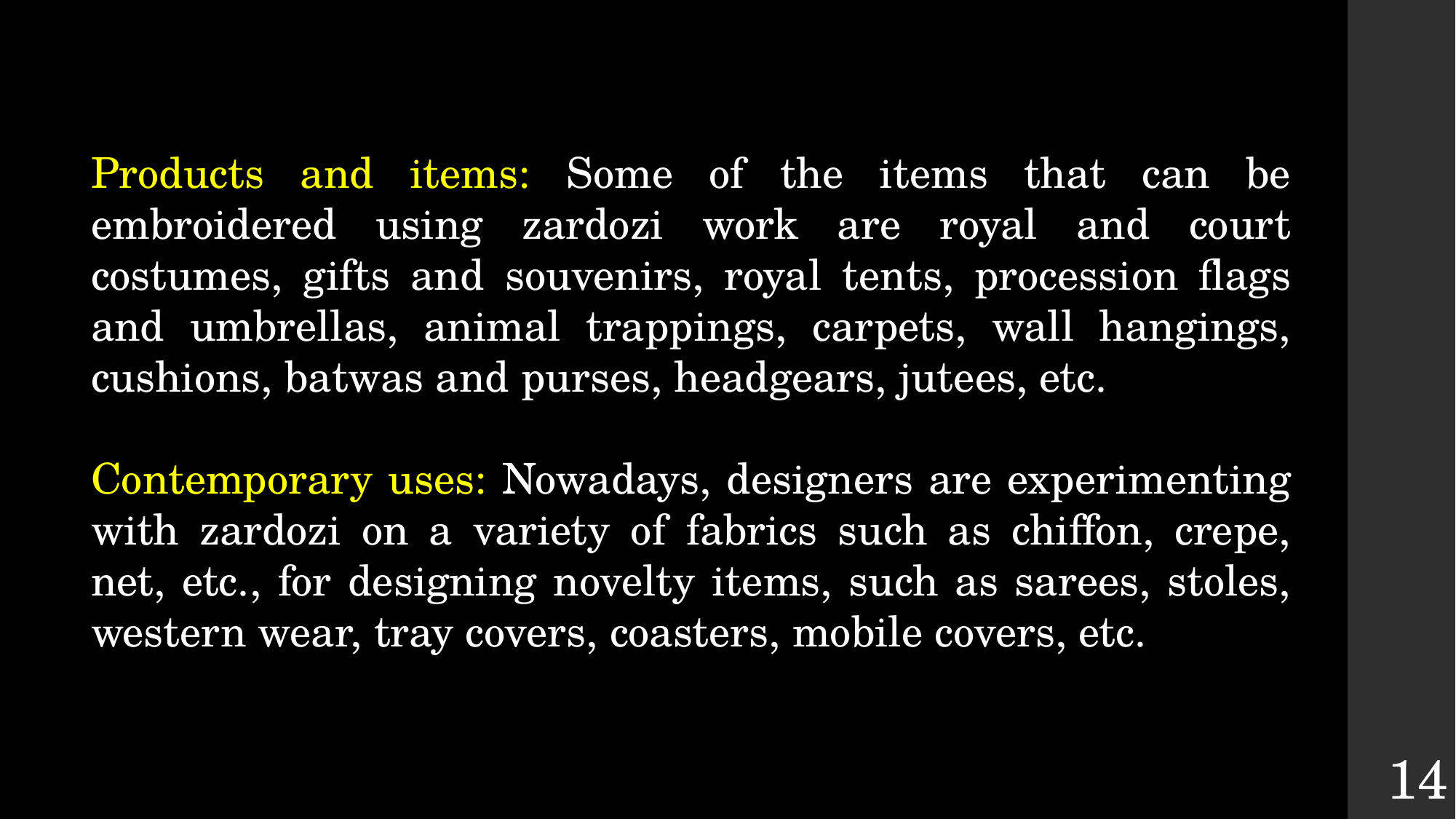

Products and items: Some of the items that can be embroidered using zardozi work are royal and court costumes, gifts and souvenirs, royal tents, procession flags and umbrellas, animal trappings, carpets, wall hangings, cushions, batwas and purses, headgears, jutees, etc.

Contemporary uses: Nowadays, designers are experimenting with zardozi on a variety of fabrics such as chiffon, crepe, net, etc., for designing novelty items, such as sarees, stoles, western wear, tray covers, coasters, mobile covers, etc.
14